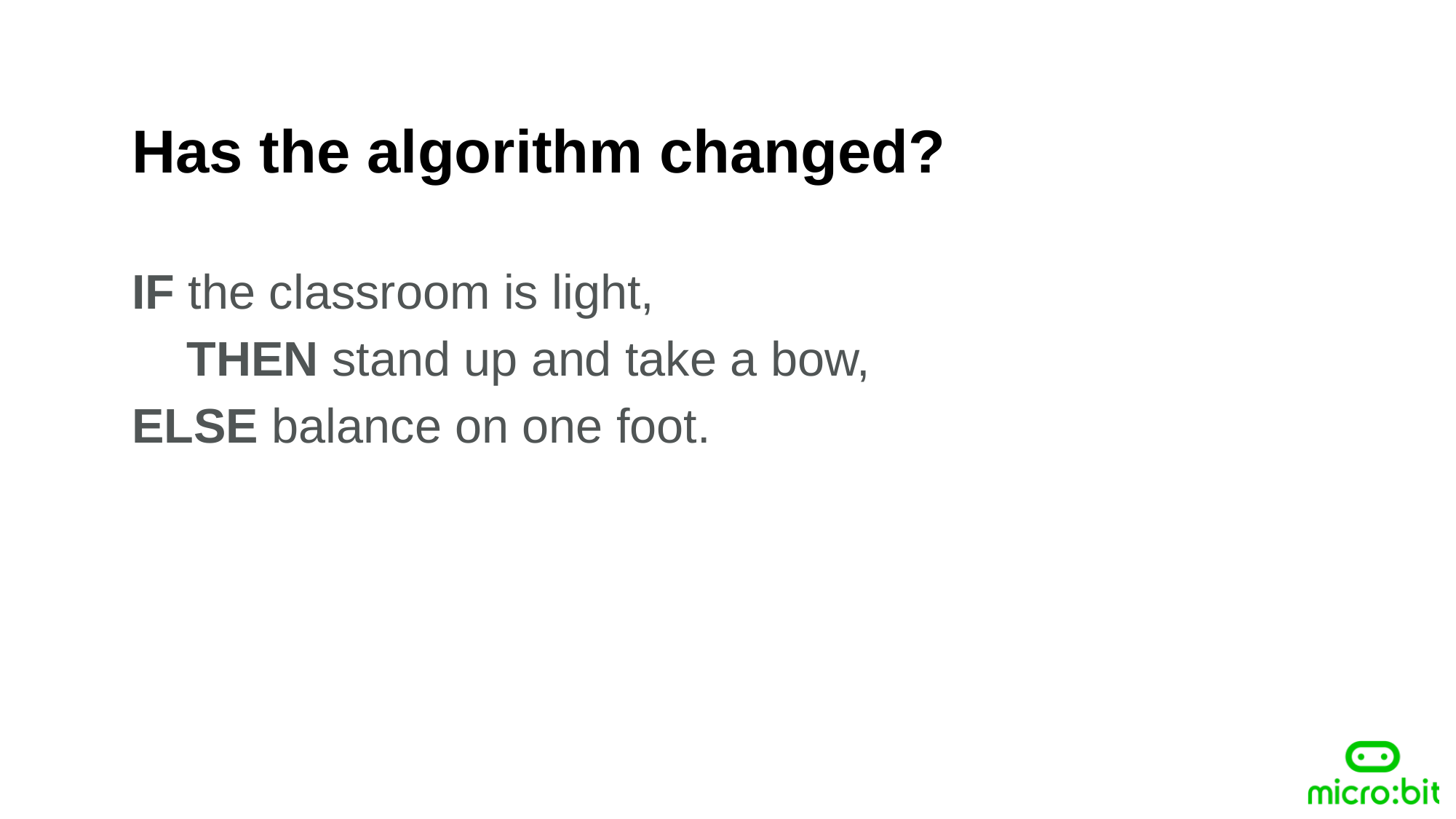

Has the algorithm changed?

IF the classroom is light,
THEN stand up and take a bow,
ELSE balance on one foot.